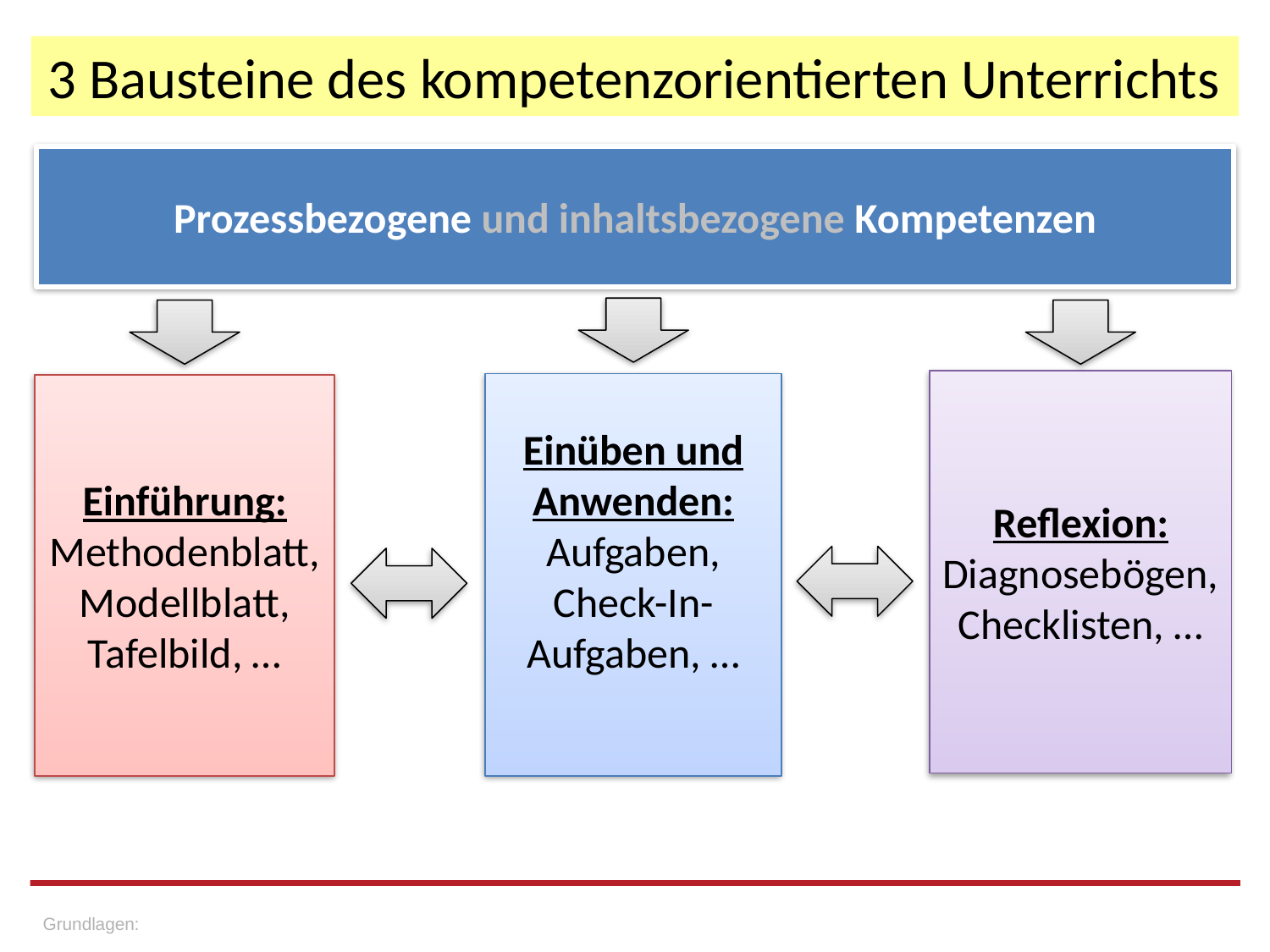

# 3 Bausteine des kompetenzorientierten Unterrichts

Prozessbezogene und inhaltsbezogene Kompetenzen

Reflexion:
Diagnosebögen, Checklisten, …
Einüben und Anwenden: Aufgaben, Check-In-Aufgaben, …

Einführung:
Methodenblatt, Modellblatt, Tafelbild, …

Grundlagen: